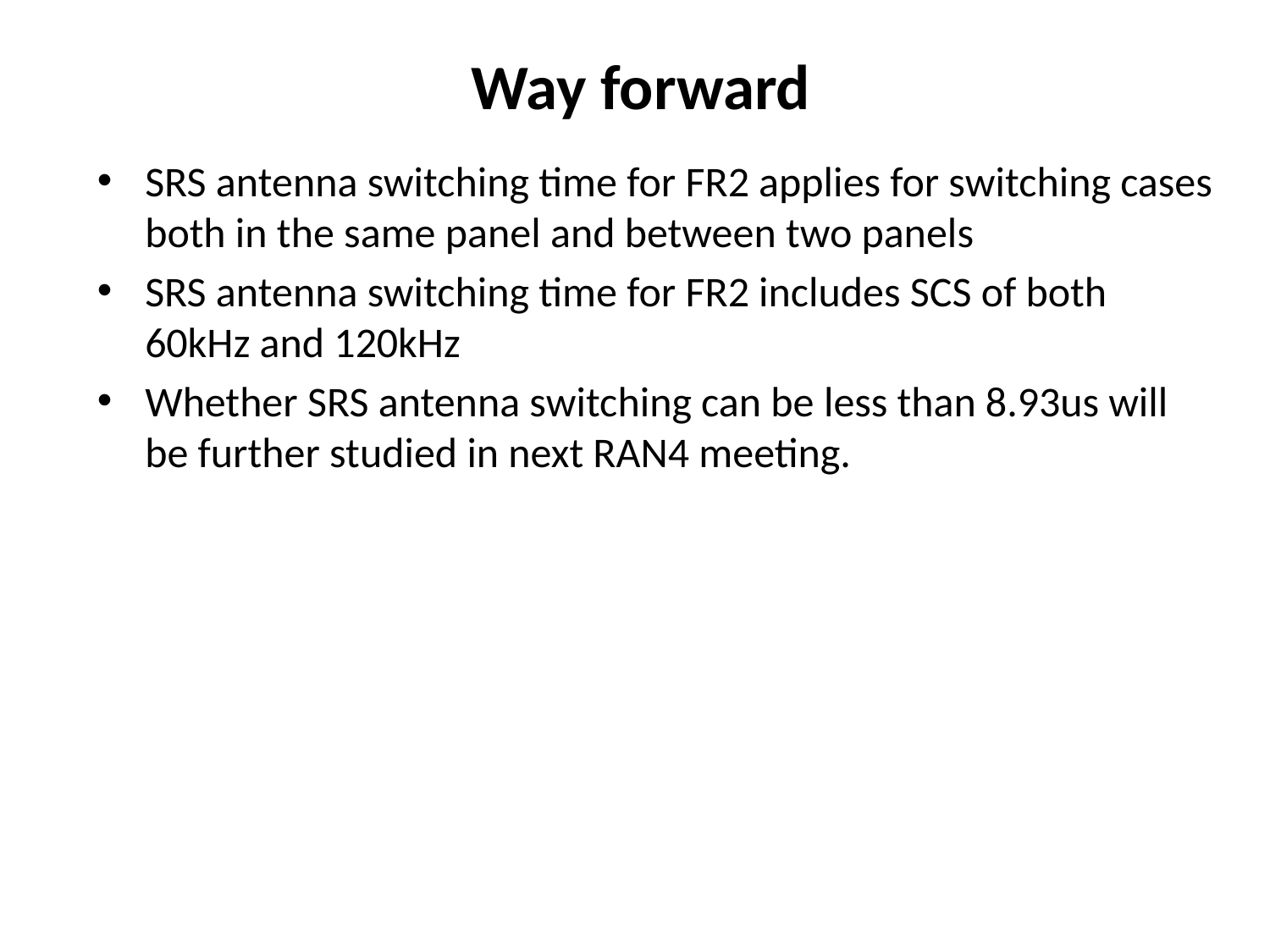

# Way forward
SRS antenna switching time for FR2 applies for switching cases both in the same panel and between two panels
SRS antenna switching time for FR2 includes SCS of both 60kHz and 120kHz
Whether SRS antenna switching can be less than 8.93us will be further studied in next RAN4 meeting.